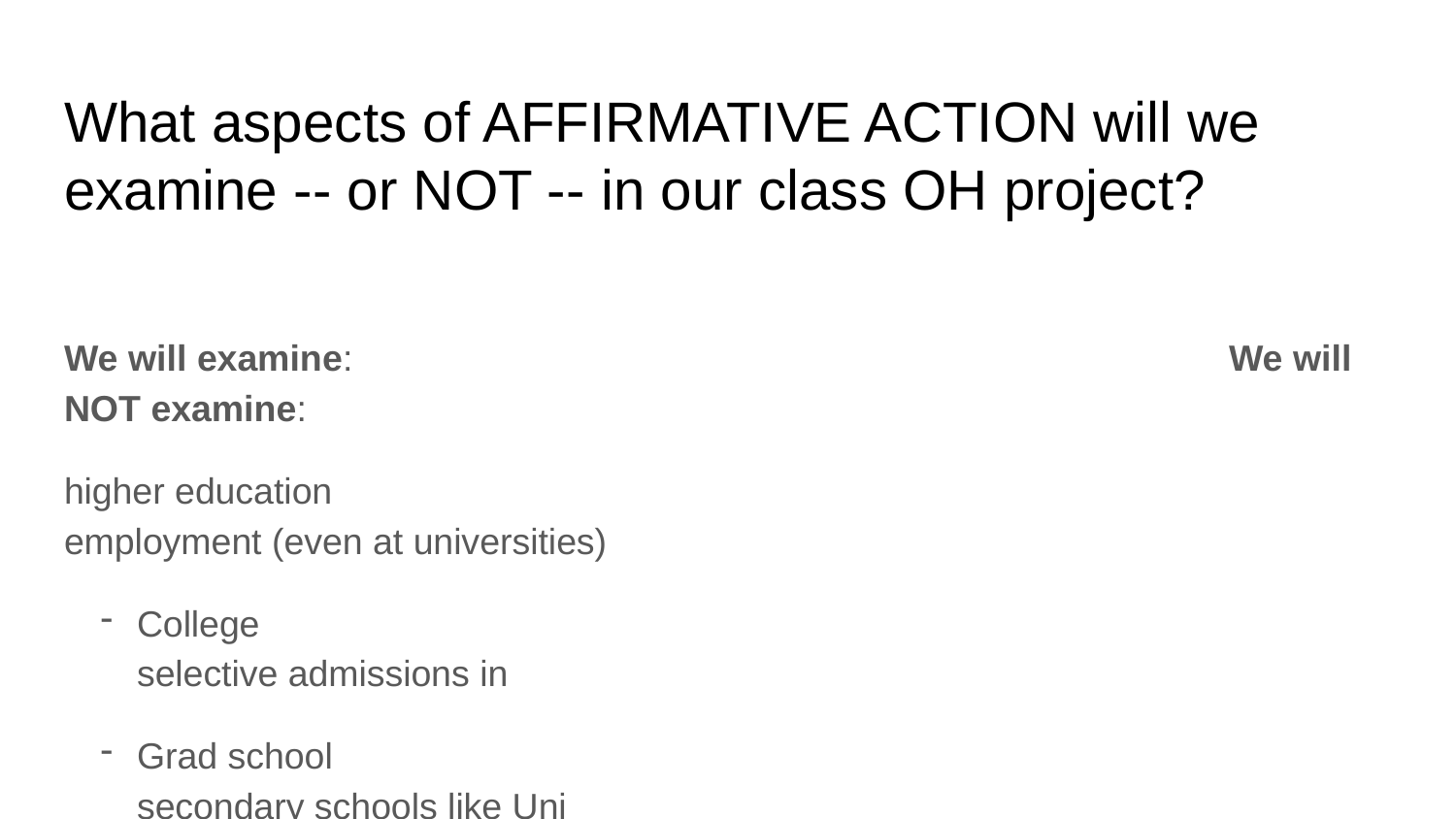

# What aspects of AFFIRMATIVE ACTION will we examine -- or NOT -- in our class OH project?

We will examine:							We will NOT examine:
higher education							employment (even at universities)
College								selective admissions in
Grad school							  secondary schools like Uni
Experiences of people, policies and			(not as closely)  affirmative action
institutions in east-central Illinois			   in other places and countries